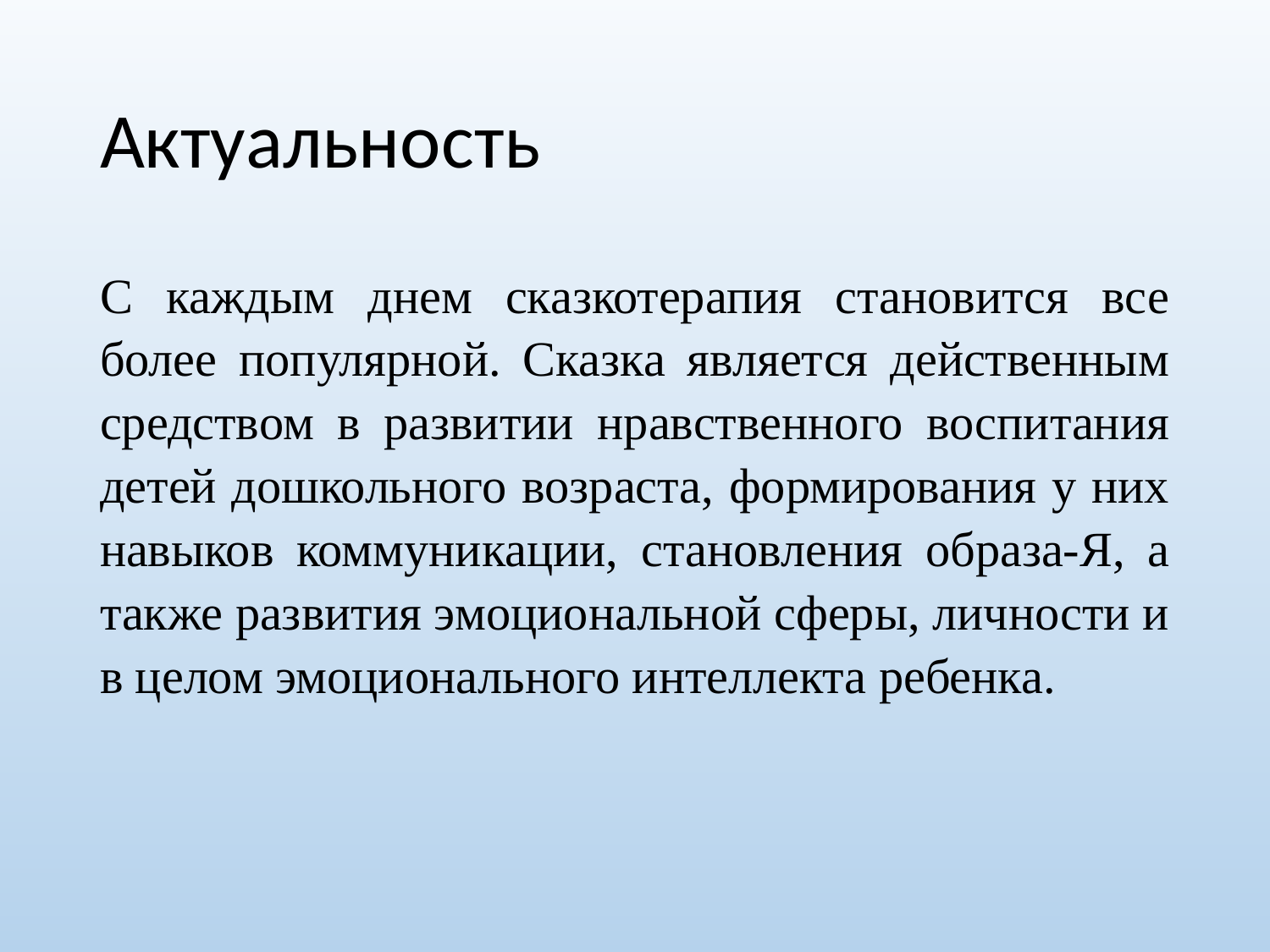

# Актуальность
С каждым днем сказкотерапия становится все более популярной. Сказка является действенным средством в развитии нравственного воспитания детей дошкольного возраста, формирования у них навыков коммуникации, становления образа-Я, а также развития эмоциональной сферы, личности и в целом эмоционального интеллекта ребенка.